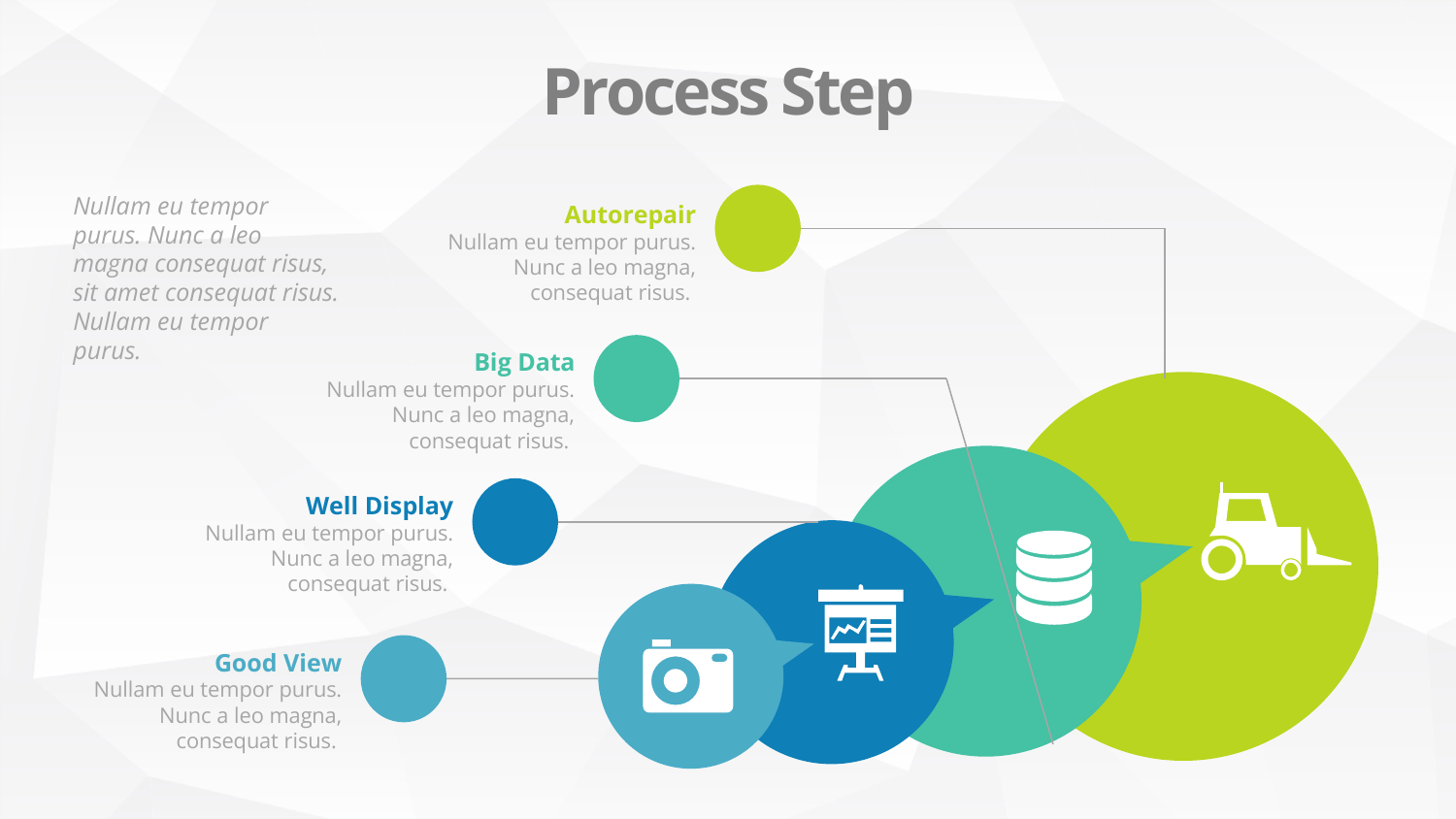

Process Step
Autorepair
Nullam eu tempor purus. Nunc a leo magna, consequat risus.

Nullam eu tempor purus. Nunc a leo magna consequat risus, sit amet consequat risus. Nullam eu tempor purus.
Big Data
Nullam eu tempor purus. Nunc a leo magna, consequat risus.

Well Display
Nullam eu tempor purus. Nunc a leo magna, consequat risus.

Good View
Nullam eu tempor purus. Nunc a leo magna, consequat risus.